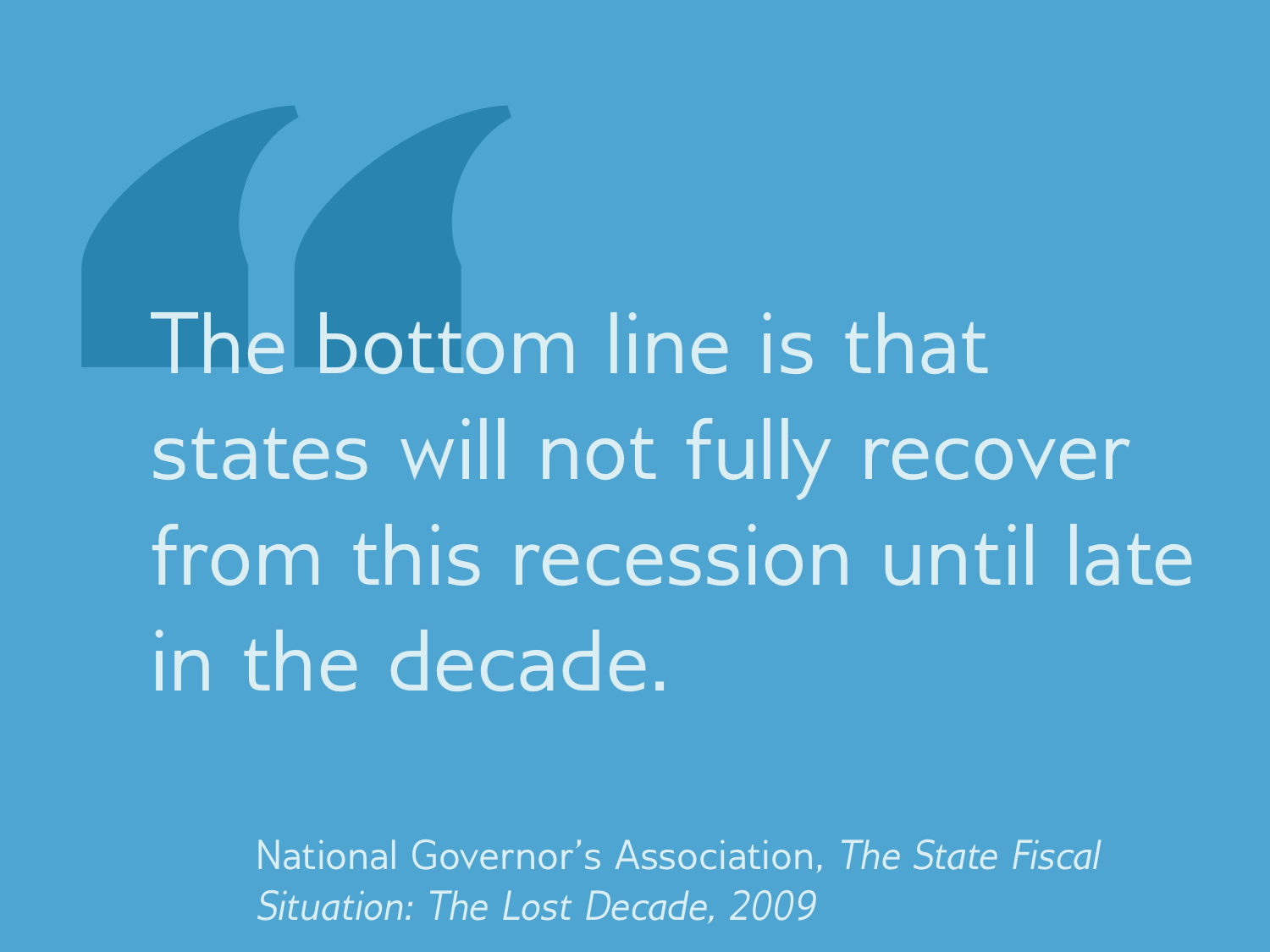

“
The bottom line is that states will not fully recover from this recession until late in the decade.
National Governor’s Association, The State Fiscal Situation: The Lost Decade, 2009